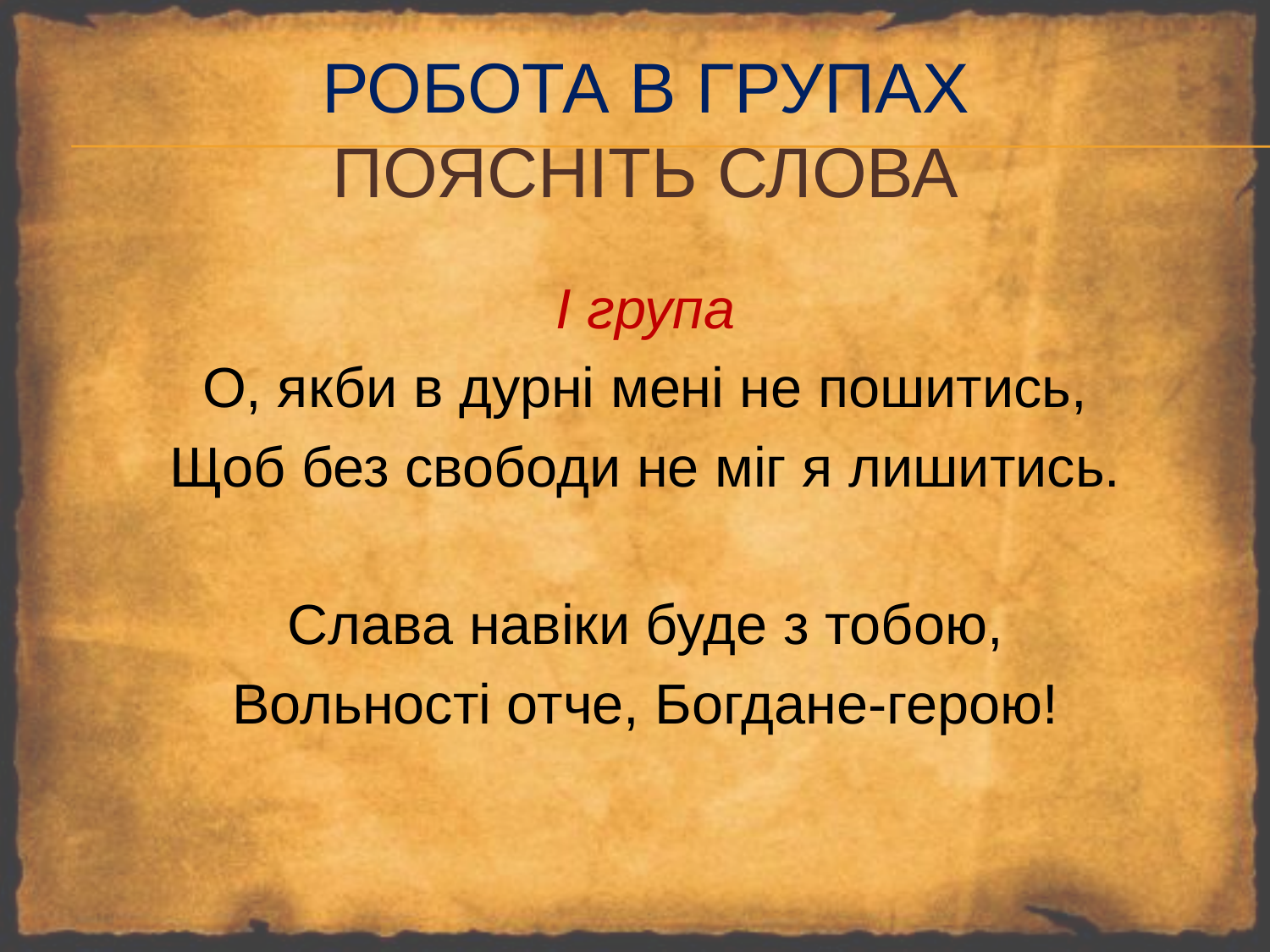

# Робота в групах Поясніть слова
І група
О, якби в дурні мені не пошитись,
Щоб без свободи не міг я лишитись.

Слава навіки буде з тобою,
Вольності отче, Богдане-герою!